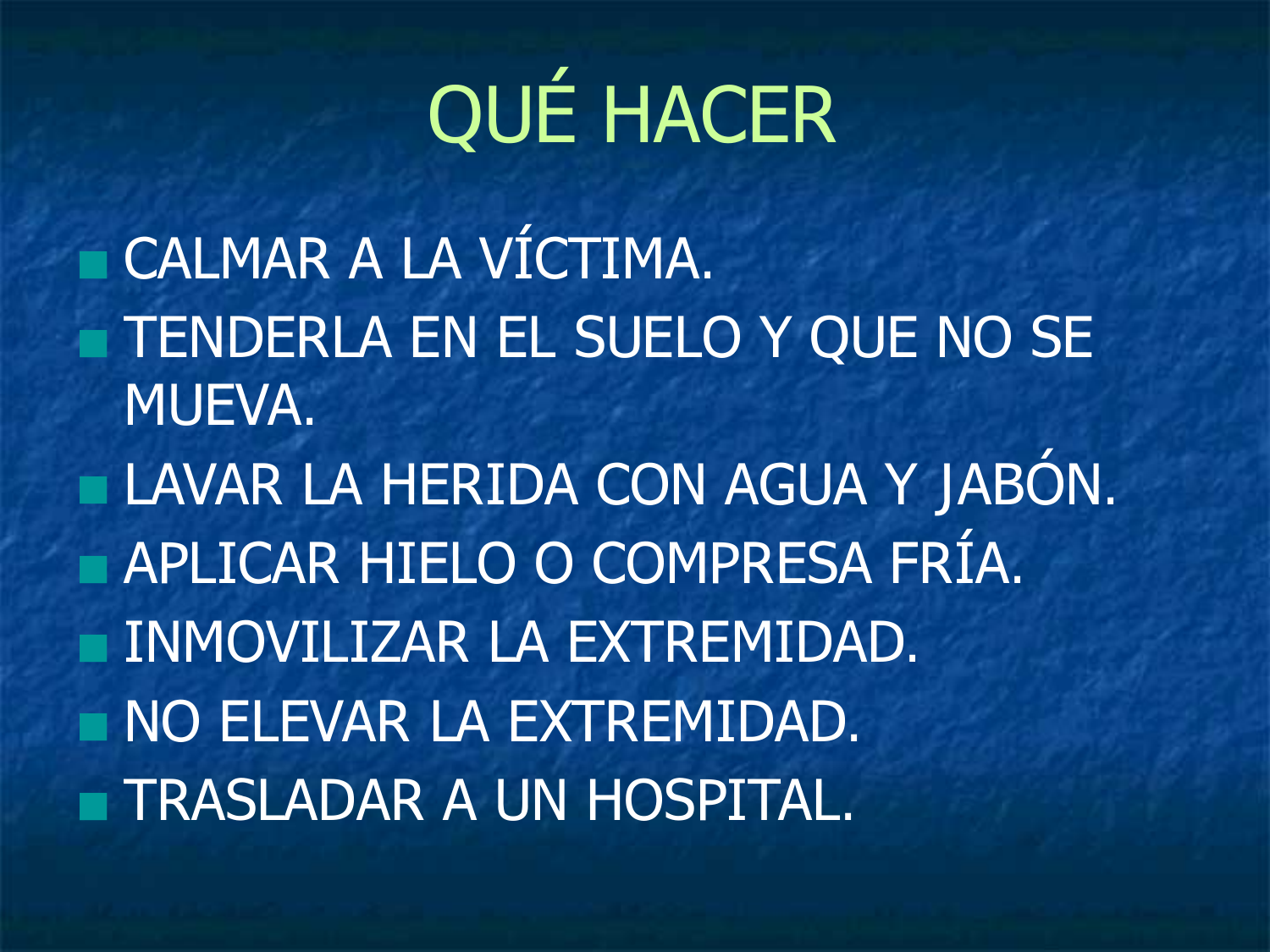

# QUÉ HACER
CALMAR A LA VÍCTIMA.
TENDERLA EN EL SUELO Y QUE NO SE MUEVA.
LAVAR LA HERIDA CON AGUA Y JABÓN.
APLICAR HIELO O COMPRESA FRÍA.
INMOVILIZAR LA EXTREMIDAD.
NO ELEVAR LA EXTREMIDAD.
TRASLADAR A UN HOSPITAL.